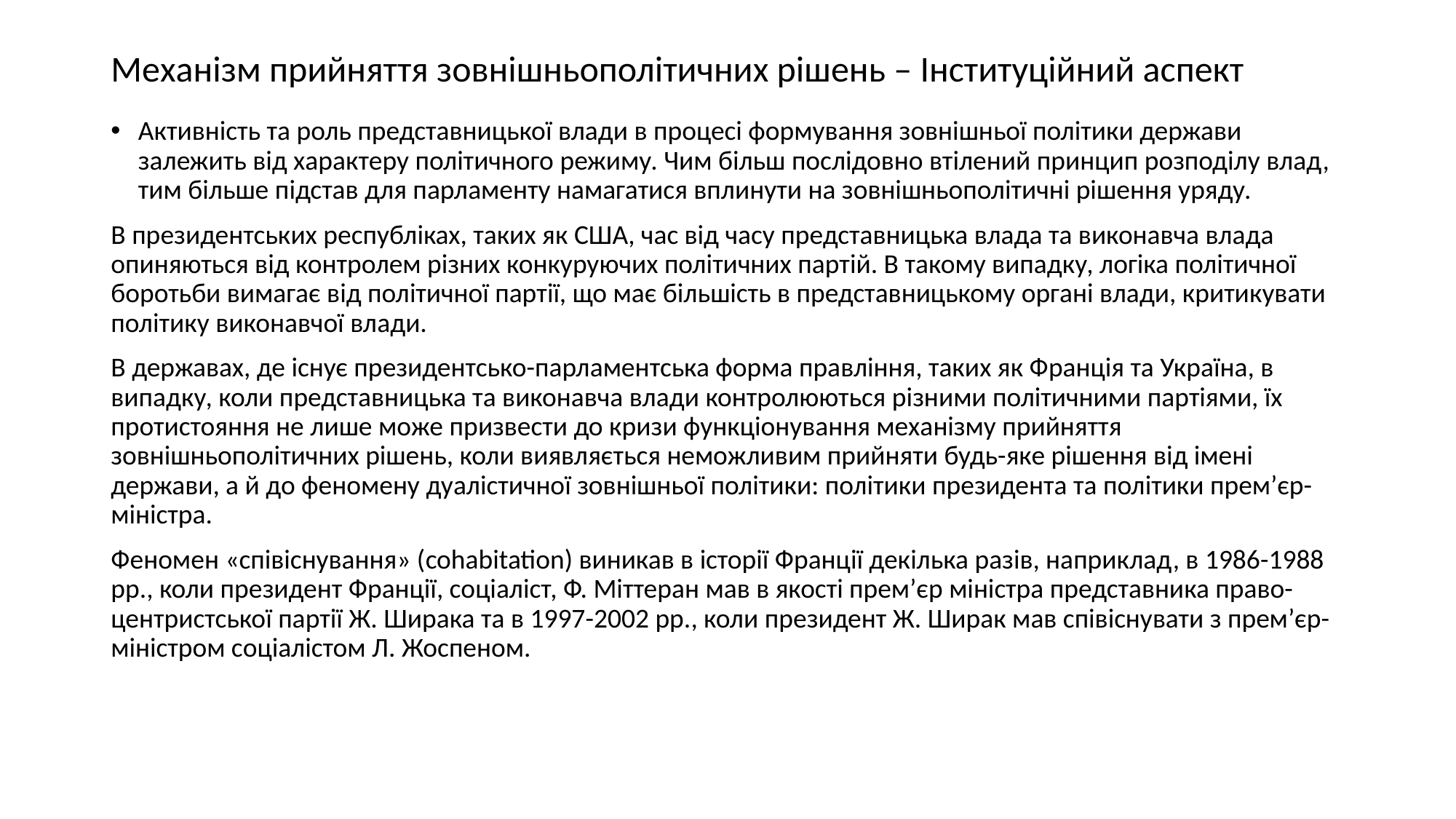

# Механізм прийняття зовнішньополітичних рішень – Інституційний аспект
Активність та роль представницької влади в процесі формування зовнішньої політики держави залежить від характеру політичного режиму. Чим більш послідовно втілений принцип розподілу влад, тим більше підстав для парламенту намагатися вплинути на зовнішньополітичні рішення уряду.
В президентських республіках, таких як США, час від часу представницька влада та виконавча влада опиняються від контролем різних конкуруючих політичних партій. В такому випадку, логіка політичної боротьби вимагає від політичної партії, що має більшість в представницькому органі влади, критикувати політику виконавчої влади.
В державах, де існує президентсько-парламентська форма правління, таких як Франція та Україна, в випадку, коли представницька та виконавча влади контролюються різними політичними партіями, їх протистояння не лише може призвести до кризи функціонування механізму прийняття зовнішньополітичних рішень, коли виявляється неможливим прийняти будь-яке рішення від імені держави, а й до феномену дуалістичної зовнішньої політики: політики президента та політики прем’єр-міністра.
Феномен «співіснування» (cohabitation) виникав в історії Франції декілька разів, наприклад, в 1986-1988 рр., коли президент Франції, соціаліст, Ф. Міттеран мав в якості прем’єр міністра представника право-центристської партії Ж. Ширака та в 1997-2002 рр., коли президент Ж. Ширак мав співіснувати з прем’єр-міністром соціалістом Л. Жоспеном.